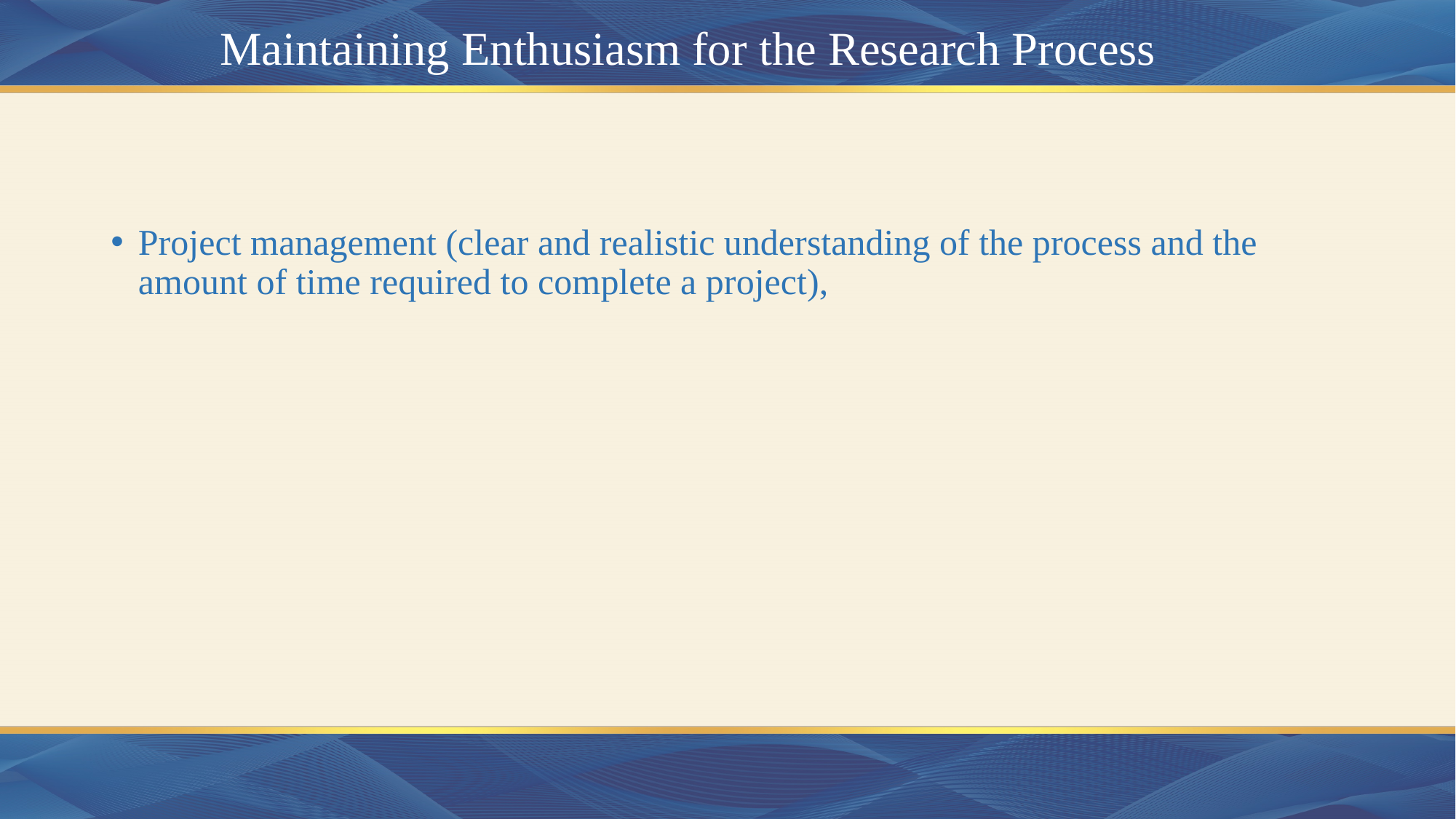

# Maintaining Enthusiasm for the Research Process
Project management (clear and realistic understanding of the process and the amount of time required to complete a project),